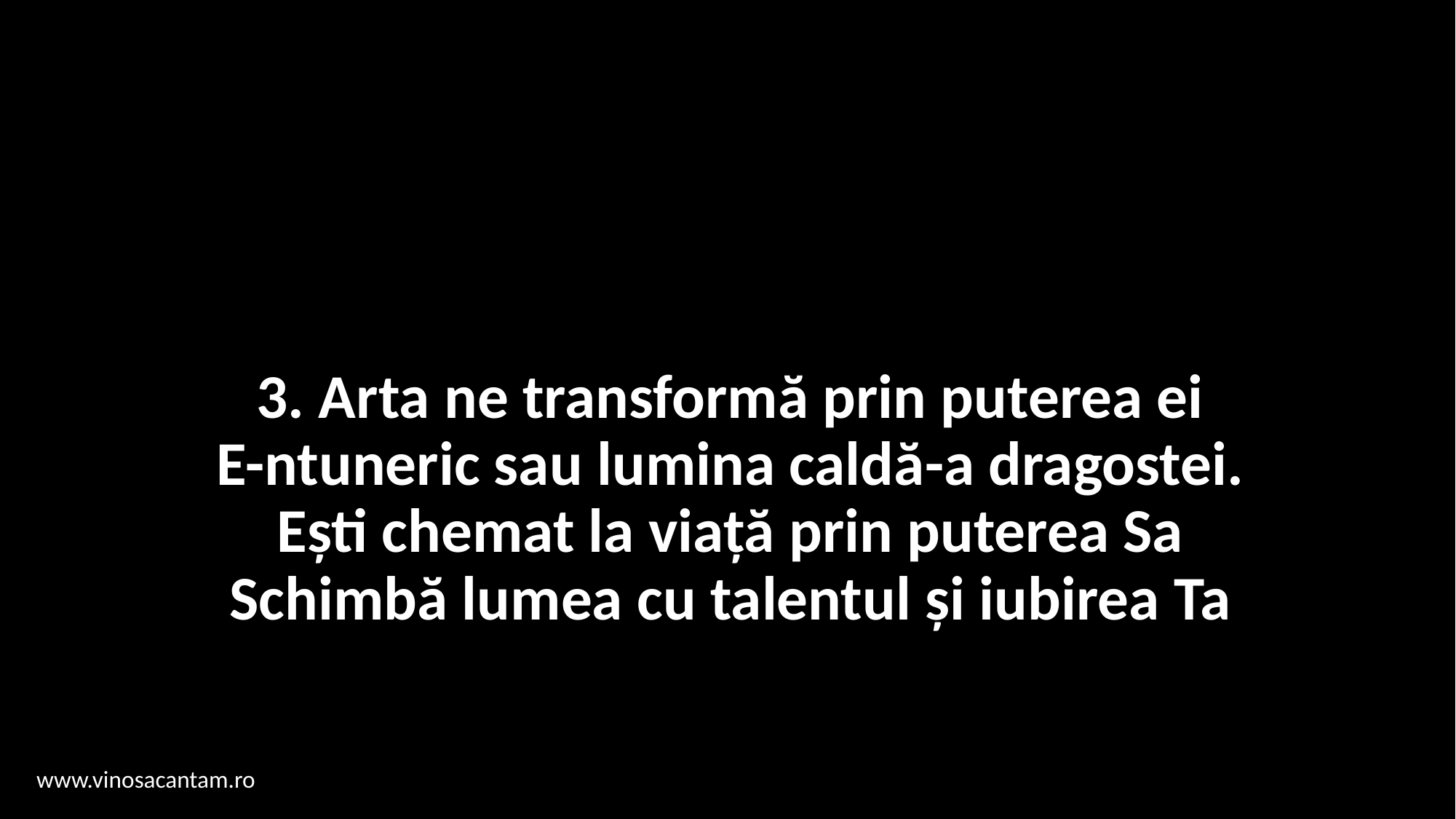

# 3. Arta ne transformă prin puterea ei E-ntuneric sau lumina caldă-a dragostei. Ești chemat la viață prin puterea Sa Schimbă lumea cu talentul și iubirea Ta
www.vinosacantam.ro